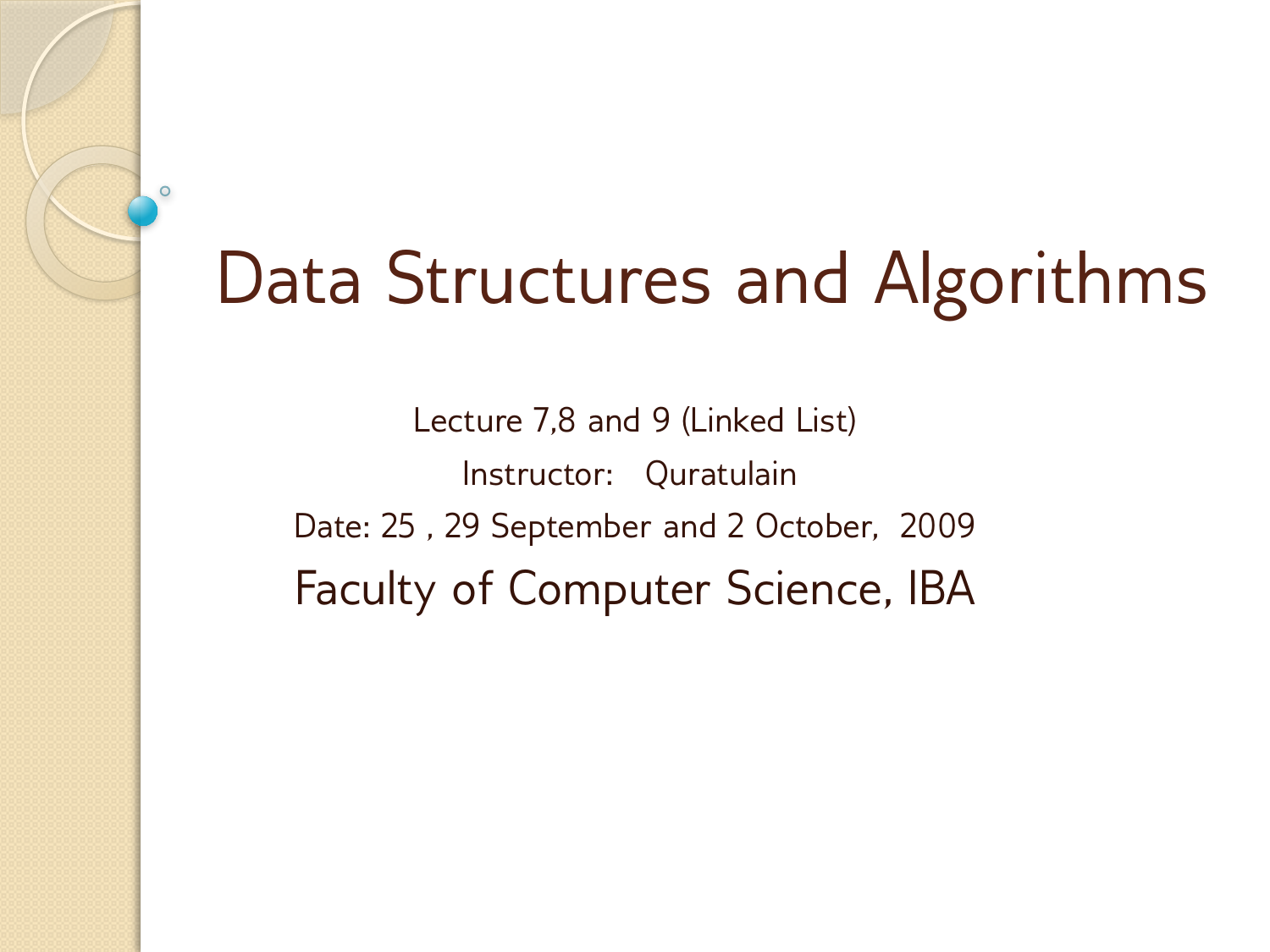

# Data Structures and Algorithms
Lecture 7,8 and 9 (Linked List)
Instructor:   Quratulain
Date: 25 , 29 September and 2 October,  2009
Faculty of Computer Science, IBA